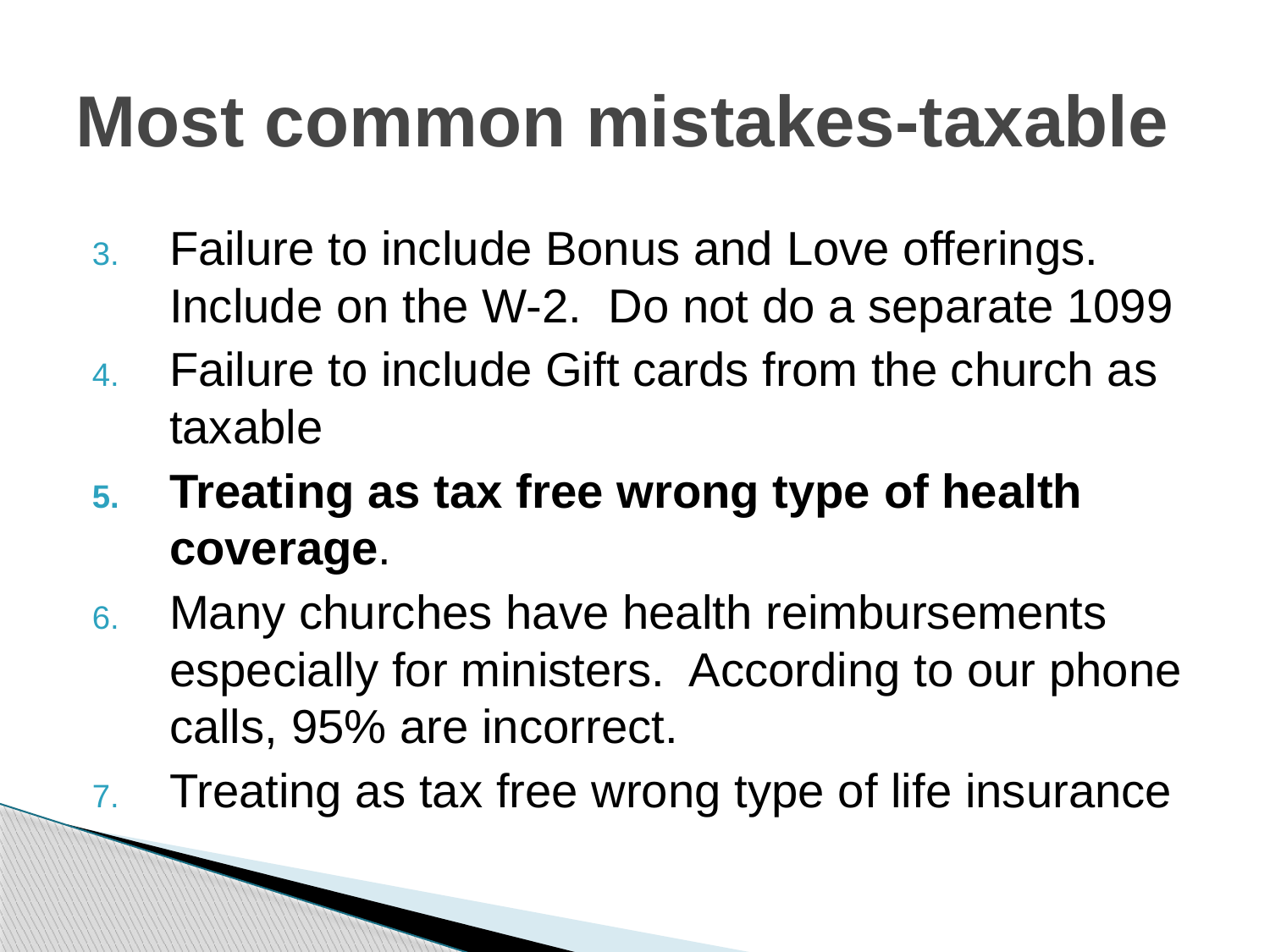

# Most common mistakes-taxable
Failure to include Bonus and Love offerings.  Include on the W-2.  Do not do a separate 1099
Failure to include Gift cards from the church as taxable
Treating as tax free wrong type of health coverage.
Many churches have health reimbursements especially for ministers.  According to our phone calls, 95% are incorrect.
Treating as tax free wrong type of life insurance